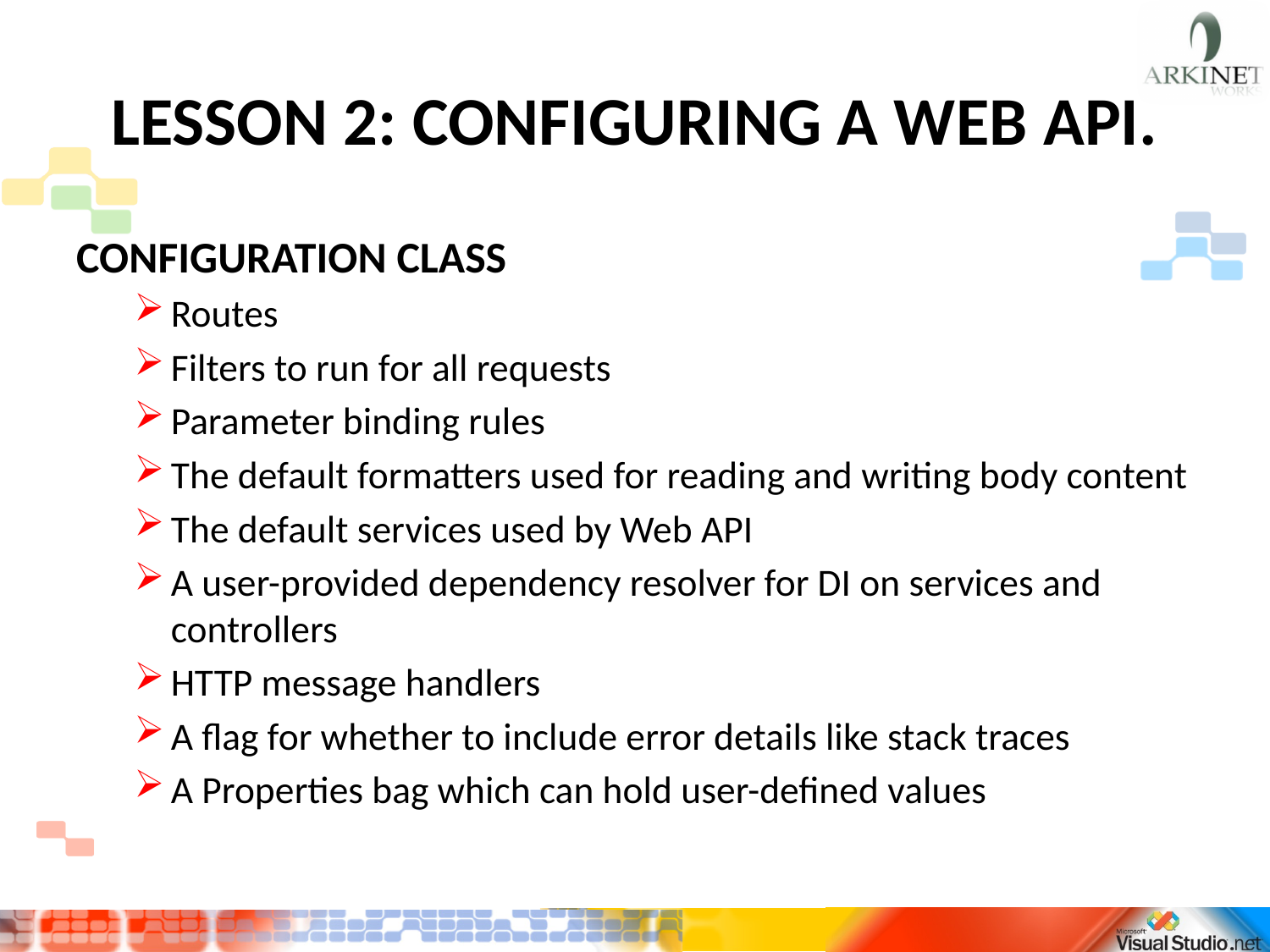

# LESSON 2: CONFIGURING A WEB API.
CONFIGURATION CLASS
Routes
Filters to run for all requests
Parameter binding rules
The default formatters used for reading and writing body content
The default services used by Web API
A user-provided dependency resolver for DI on services and controllers
HTTP message handlers
A flag for whether to include error details like stack traces
A Properties bag which can hold user-defined values